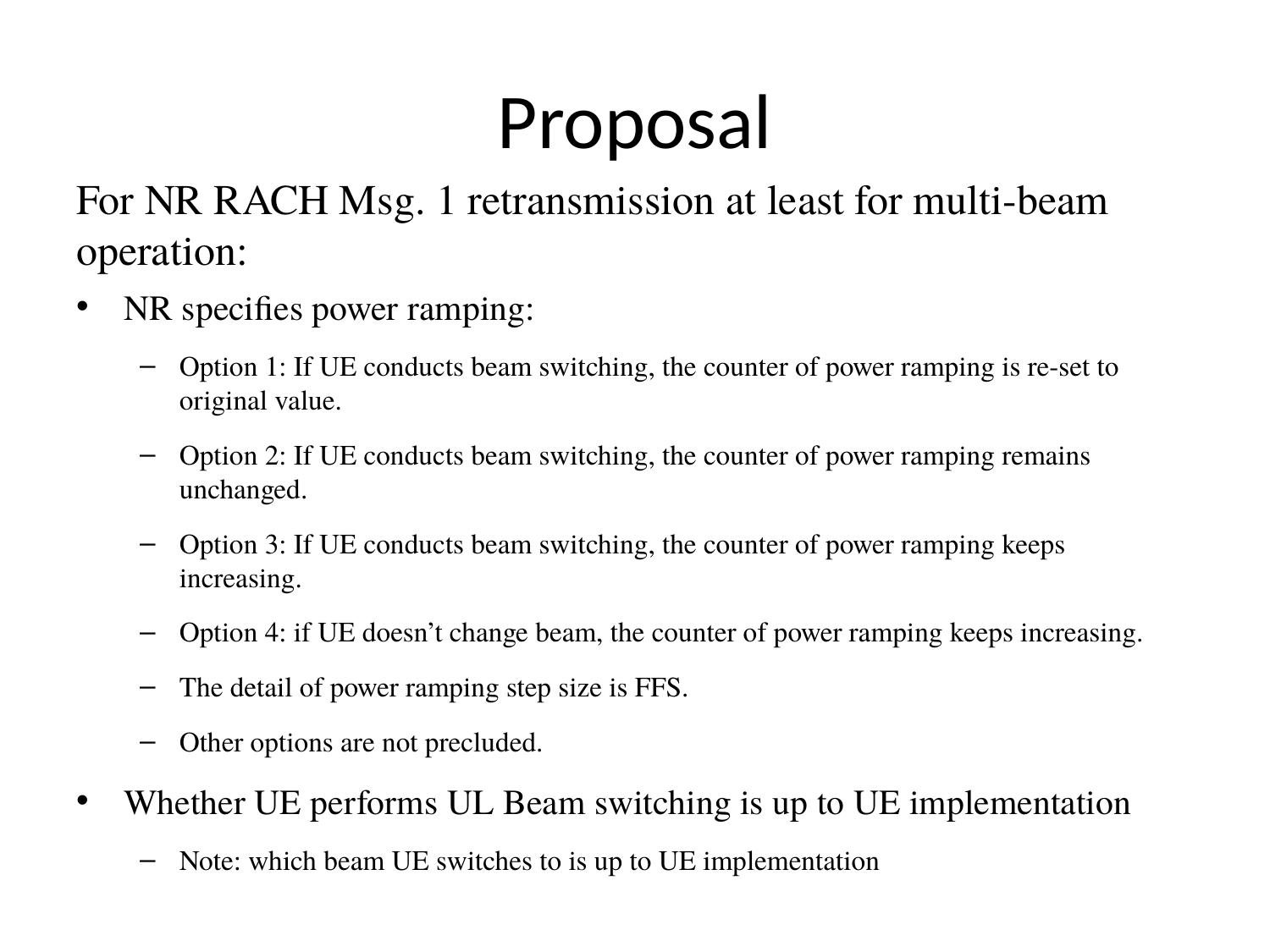

# Proposal
For NR RACH Msg. 1 retransmission at least for multi-beam operation:
NR specifies power ramping:
Option 1: If UE conducts beam switching, the counter of power ramping is re-set to original value.
Option 2: If UE conducts beam switching, the counter of power ramping remains unchanged.
Option 3: If UE conducts beam switching, the counter of power ramping keeps increasing.
Option 4: if UE doesn’t change beam, the counter of power ramping keeps increasing.
The detail of power ramping step size is FFS.
Other options are not precluded.
Whether UE performs UL Beam switching is up to UE implementation
Note: which beam UE switches to is up to UE implementation